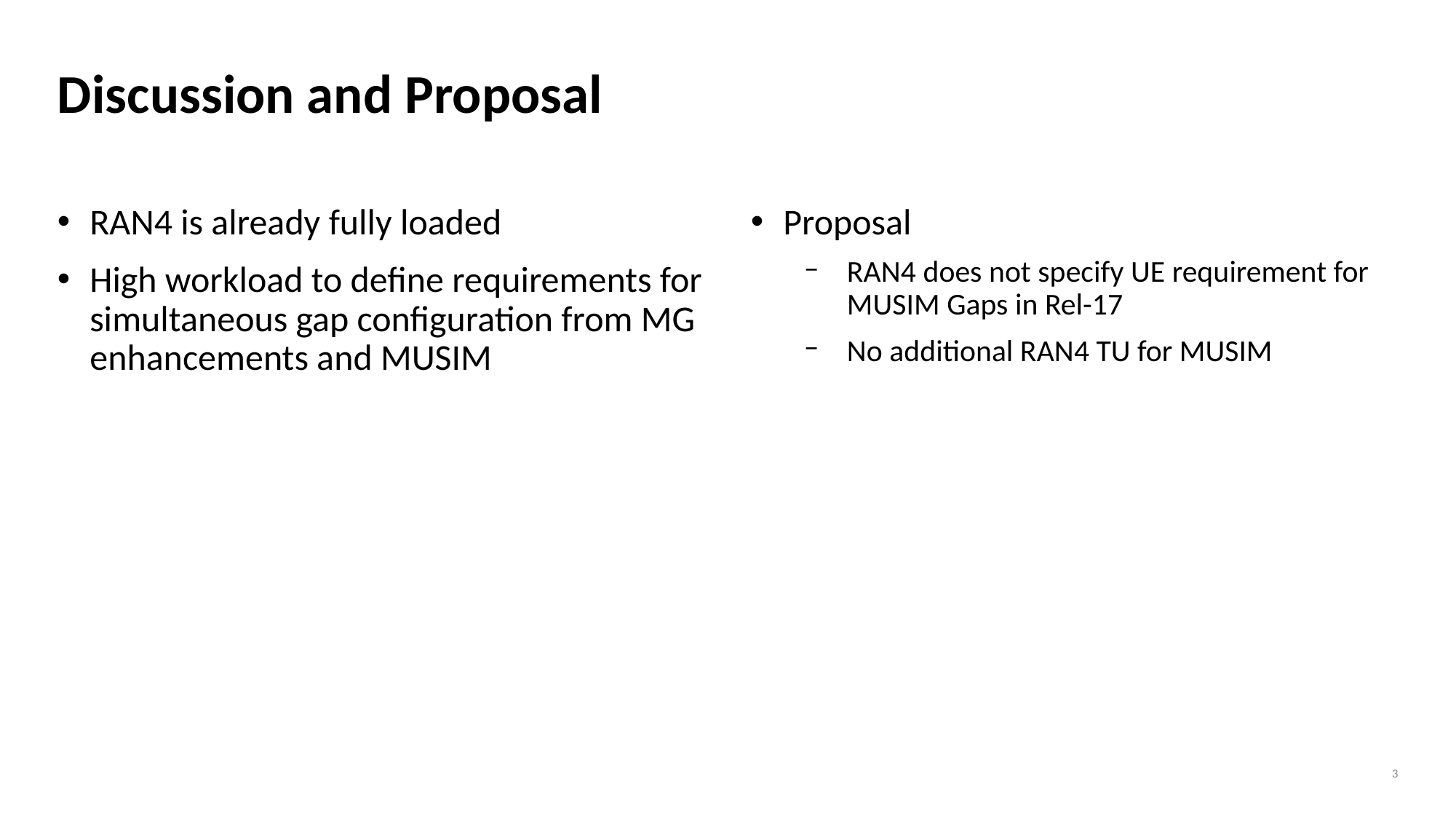

# Discussion and Proposal
Proposal
RAN4 does not specify UE requirement for MUSIM Gaps in Rel-17
No additional RAN4 TU for MUSIM
RAN4 is already fully loaded
High workload to define requirements for simultaneous gap configuration from MG enhancements and MUSIM
3